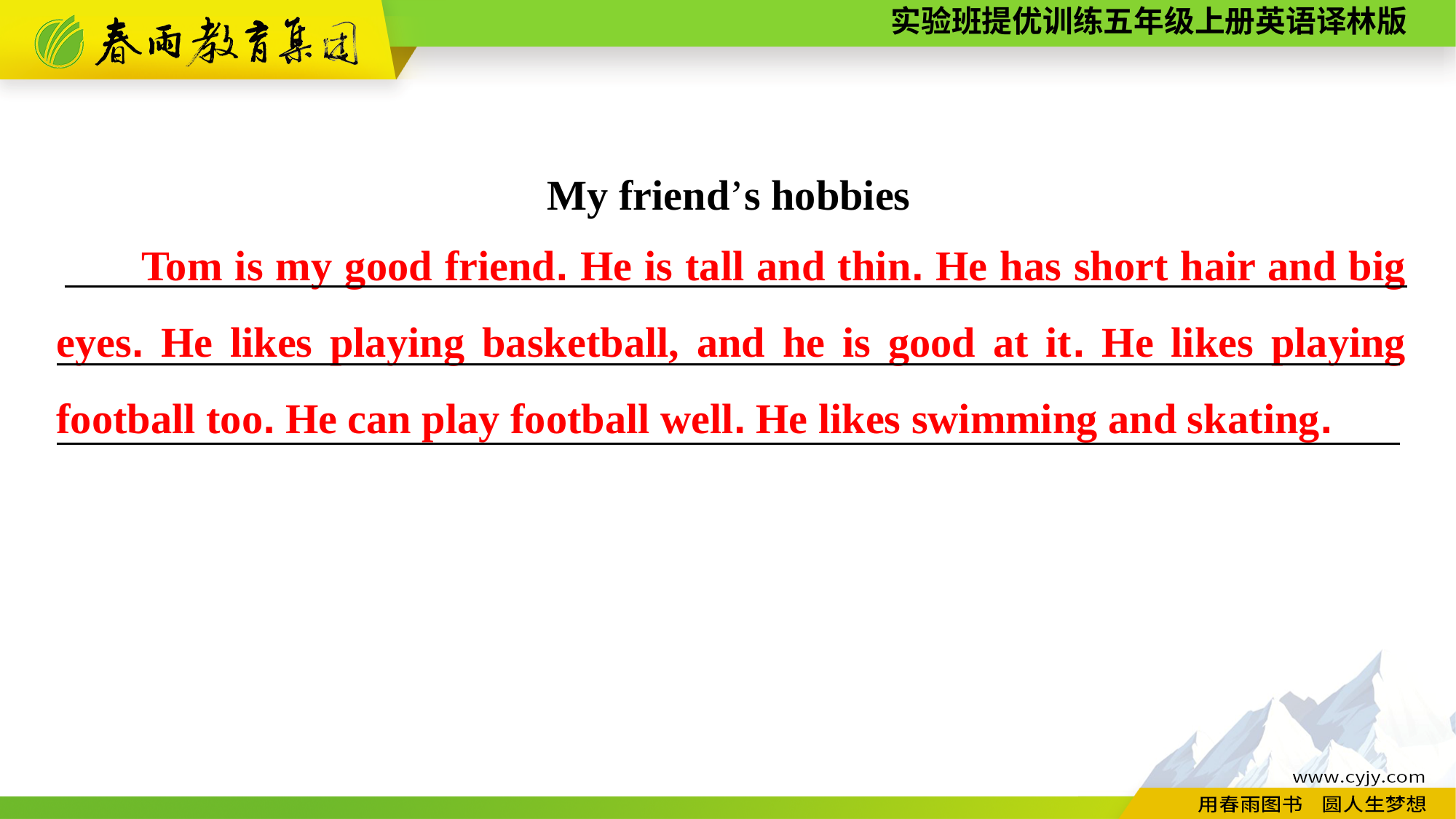

My friend’s hobbies
Tom is my good friend. He is tall and thin. He has short hair and big eyes. He likes playing basketball, and he is good at it. He likes playing football too. He can play football well. He likes swimming and skating.